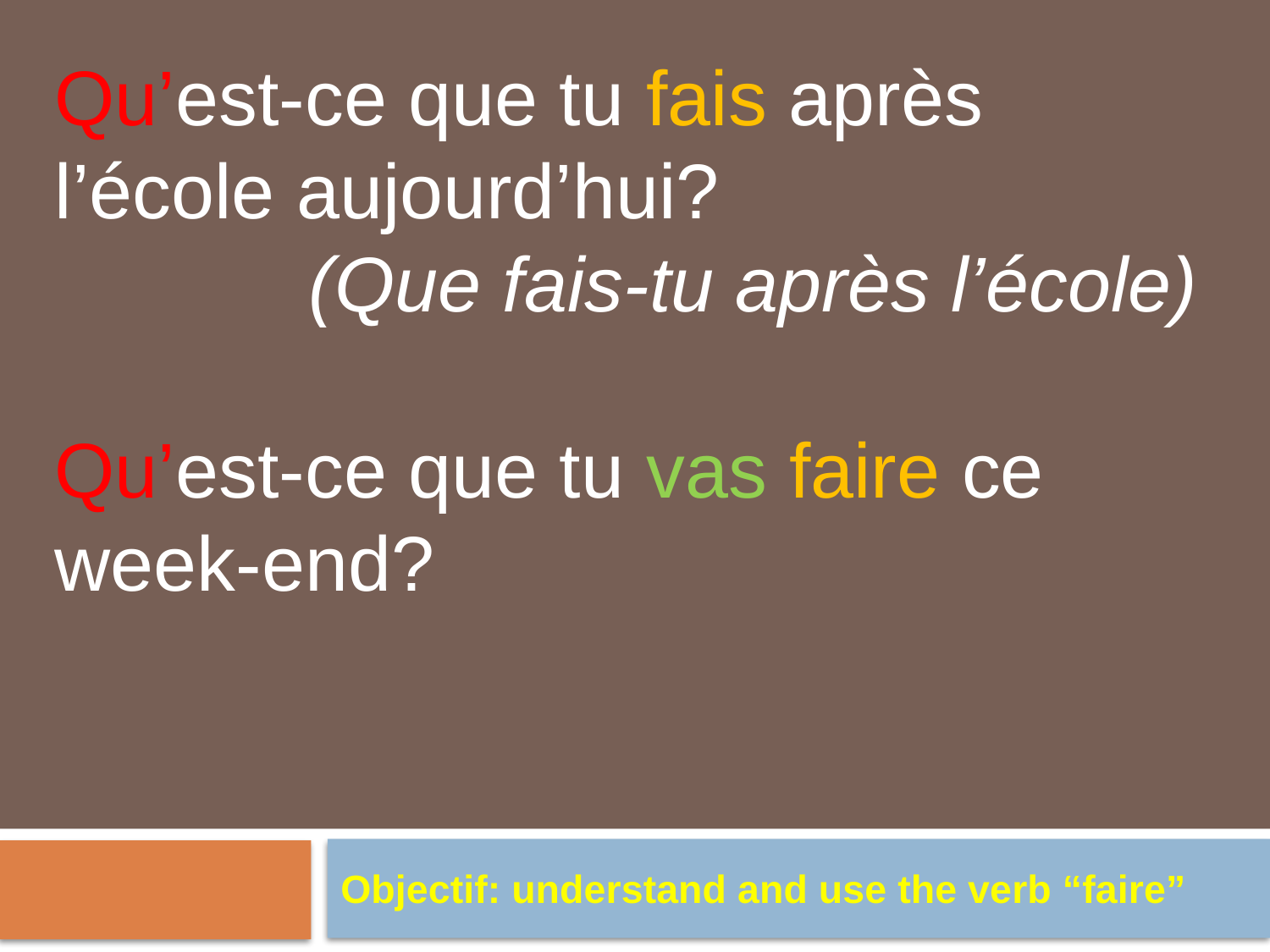

Qu’est-ce que tu fais après l’école aujourd’hui?
		(Que fais-tu après l’école)

Qu’est-ce que tu vas faire ce week-end?
Objectif: understand and use the verb “faire”